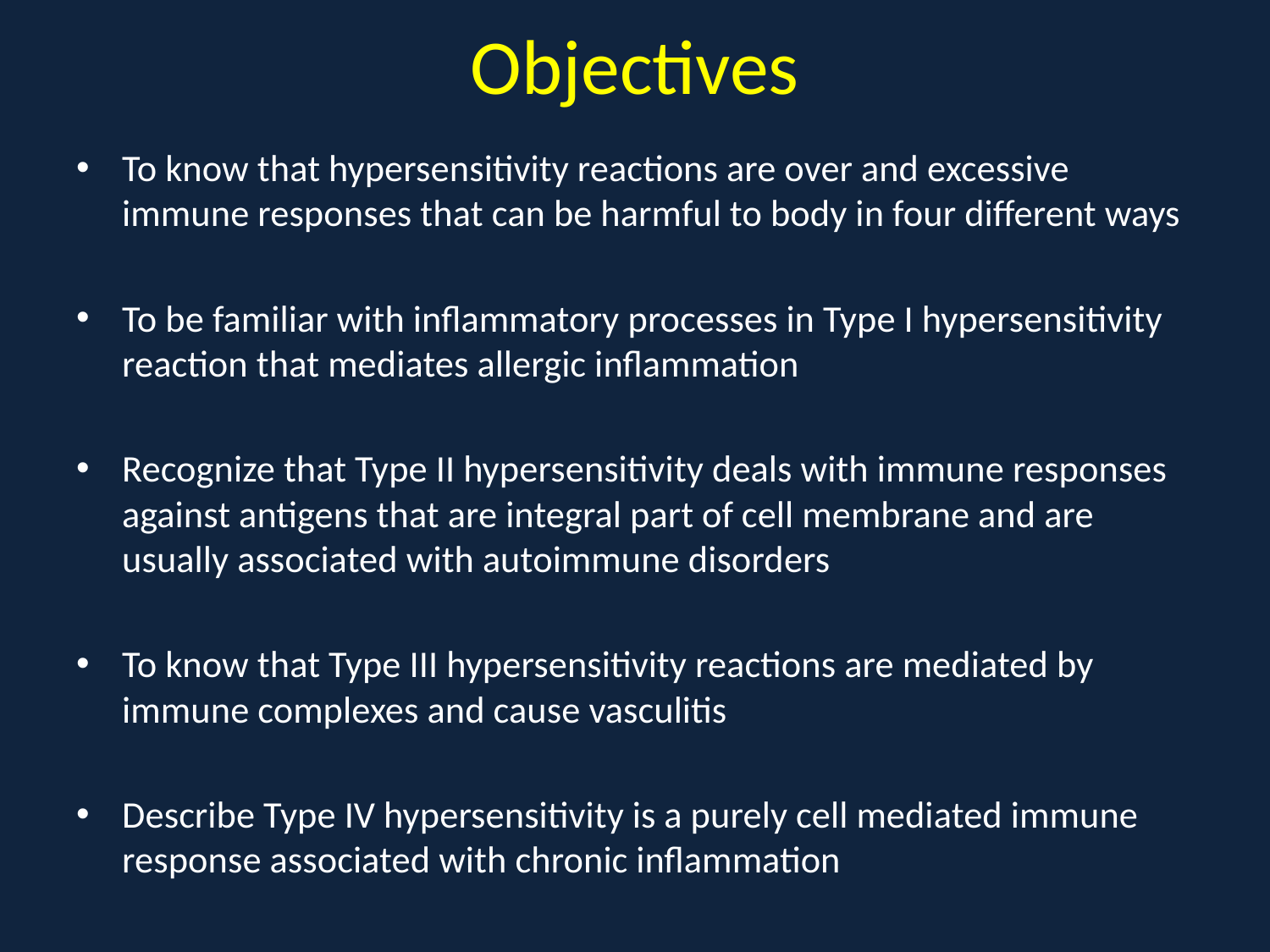

# Objectives
To know that hypersensitivity reactions are over and excessive immune responses that can be harmful to body in four different ways

To be familiar with inflammatory processes in Type I hypersensitivity reaction that mediates allergic inflammation

Recognize that Type II hypersensitivity deals with immune responses against antigens that are integral part of cell membrane and are usually associated with autoimmune disorders

To know that Type III hypersensitivity reactions are mediated by immune complexes and cause vasculitis

Describe Type IV hypersensitivity is a purely cell mediated immune response associated with chronic inflammation